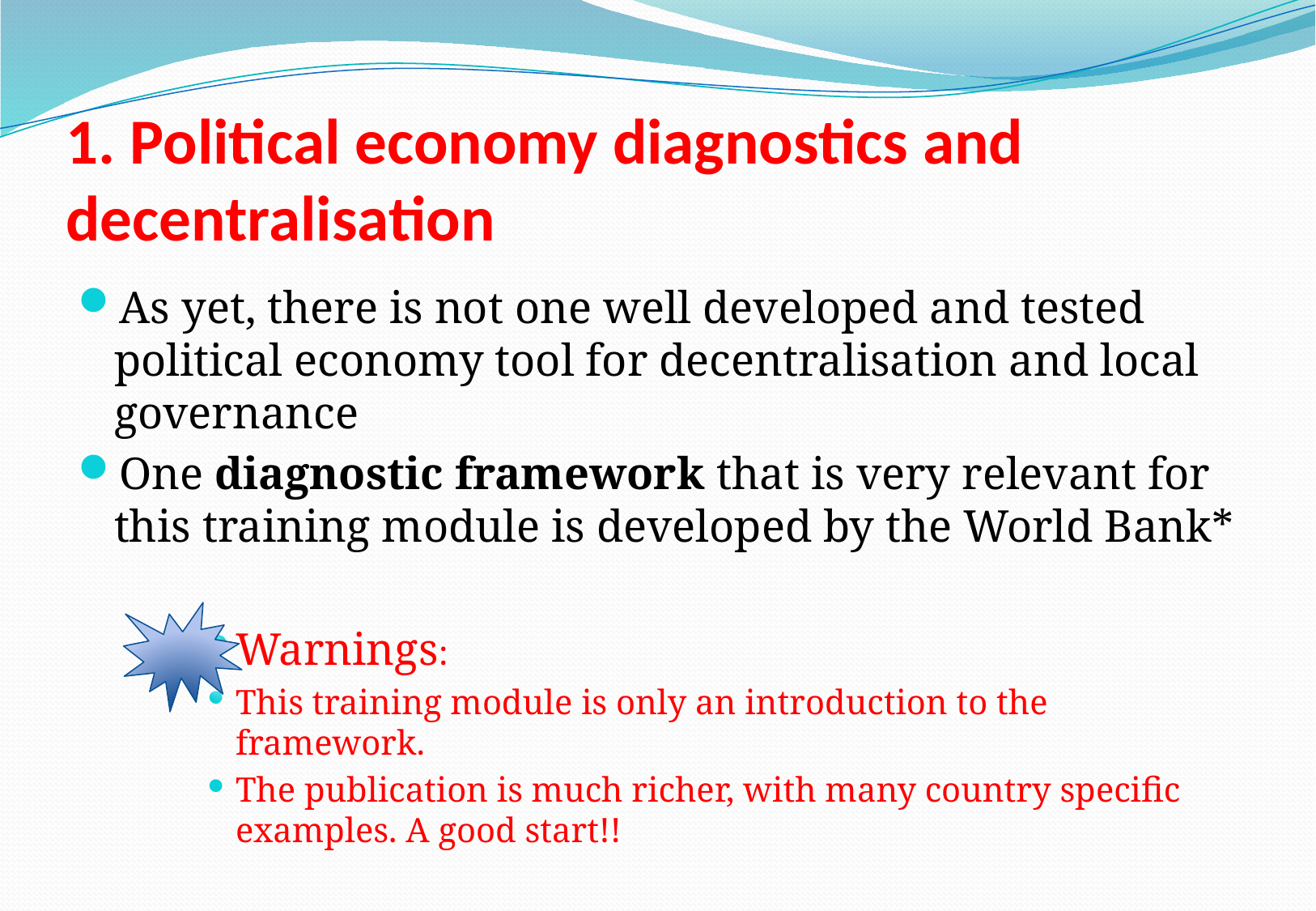

# 1. Political economy diagnostics and decentralisation
As yet, there is not one well developed and tested political economy tool for decentralisation and local governance
One diagnostic framework that is very relevant for this training module is developed by the World Bank*

Warnings:
This training module is only an introduction to the framework.
The publication is much richer, with many country specific examples. A good start!!